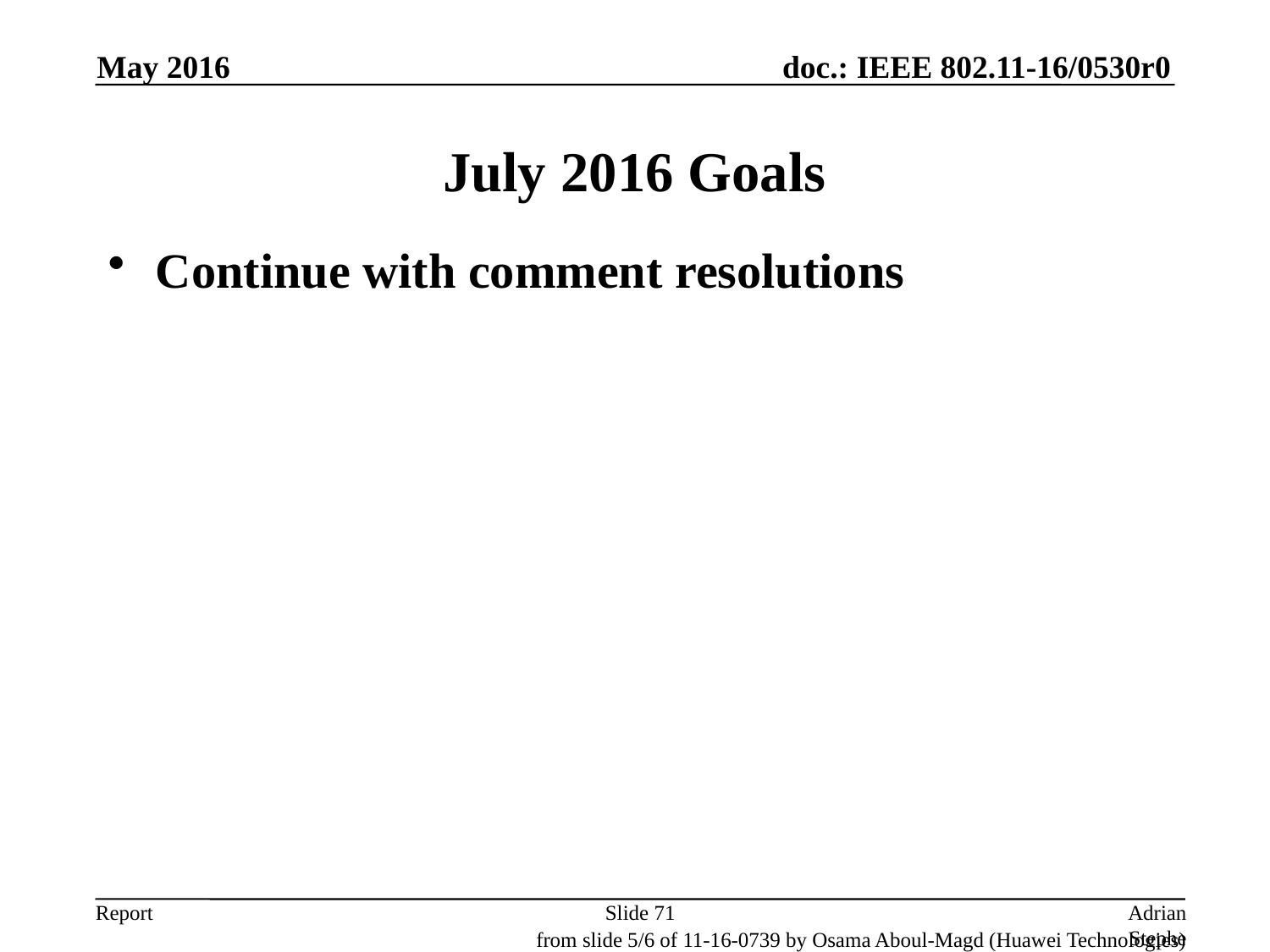

May 2016
# July 2016 Goals
Continue with comment resolutions

Slide 71
Adrian Stephens, Intel Corporation
from slide 5/6 of 11-16-0739 by Osama Aboul-Magd (Huawei Technologies)